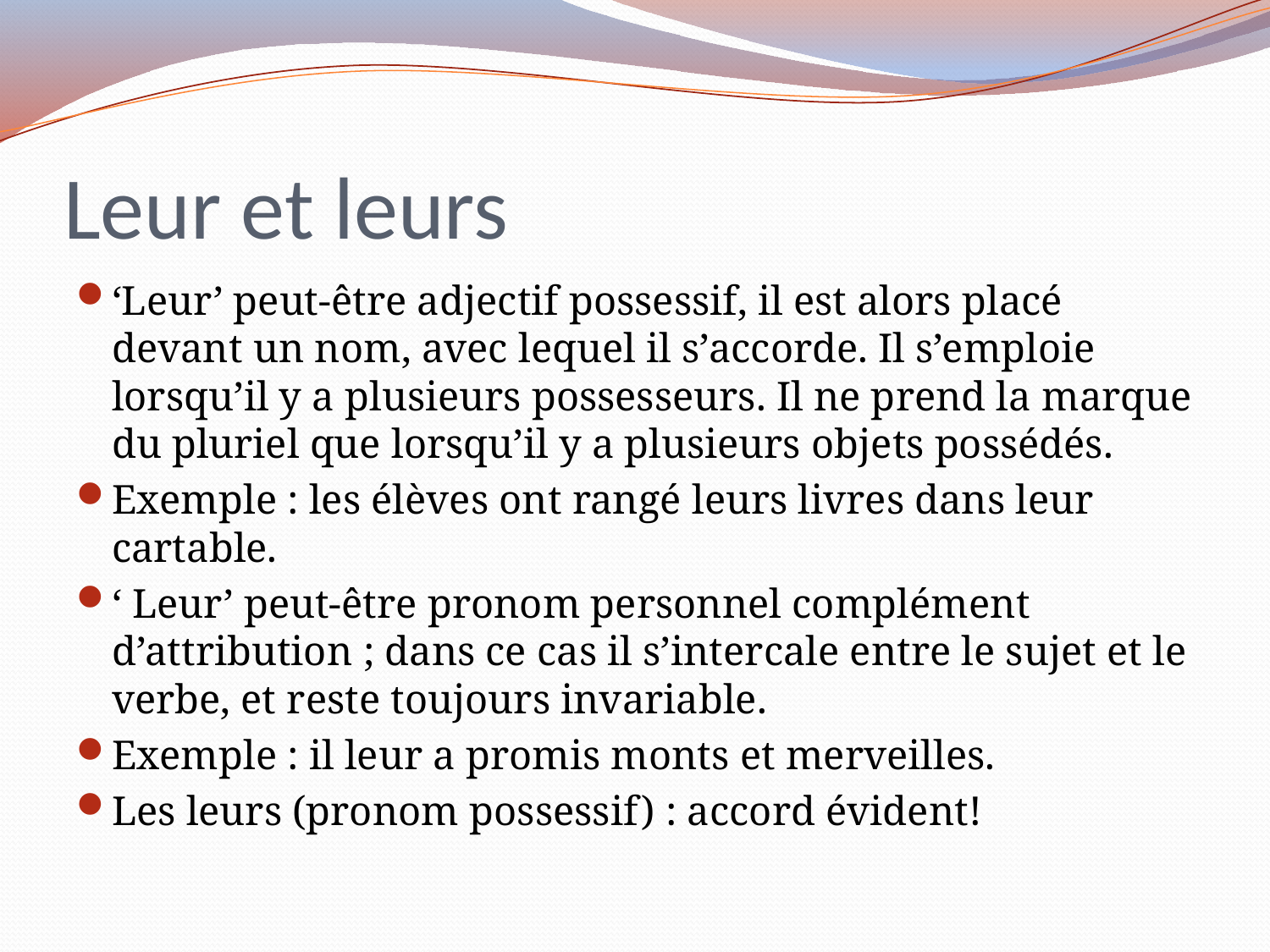

# Leur et leurs
‘Leur’ peut-être adjectif possessif, il est alors placé devant un nom, avec lequel il s’accorde. Il s’emploie lorsqu’il y a plusieurs possesseurs. Il ne prend la marque du pluriel que lorsqu’il y a plusieurs objets possédés.
Exemple : les élèves ont rangé leurs livres dans leur cartable.
‘ Leur’ peut-être pronom personnel complément d’attribution ; dans ce cas il s’intercale entre le sujet et le verbe, et reste toujours invariable.
Exemple : il leur a promis monts et merveilles.
Les leurs (pronom possessif) : accord évident!